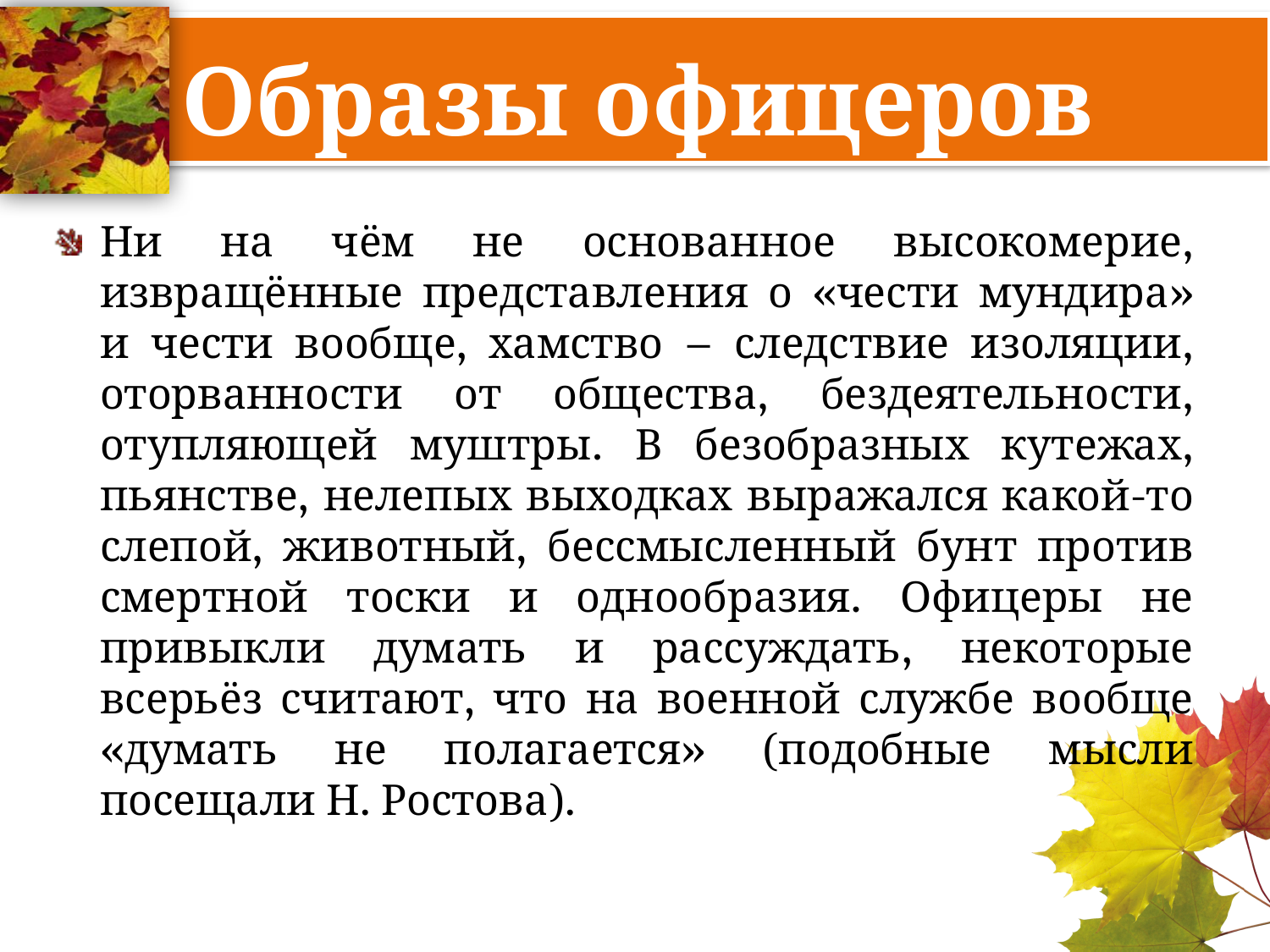

# Образы офицеров
Ни на чём не основанное высокомерие, извращённые представления о «чести мундира» и чести вообще, хамство – следствие изоляции, оторванности от общества, бездеятельности, отупляющей муштры. В безобразных кутежах, пьянстве, нелепых выходках выражался какой-то слепой, животный, бессмысленный бунт против смертной тоски и однообразия. Офицеры не привыкли думать и рассуждать, некоторые всерьёз считают, что на военной службе вообще «думать не полагается» (подобные мысли посещали Н. Ростова).